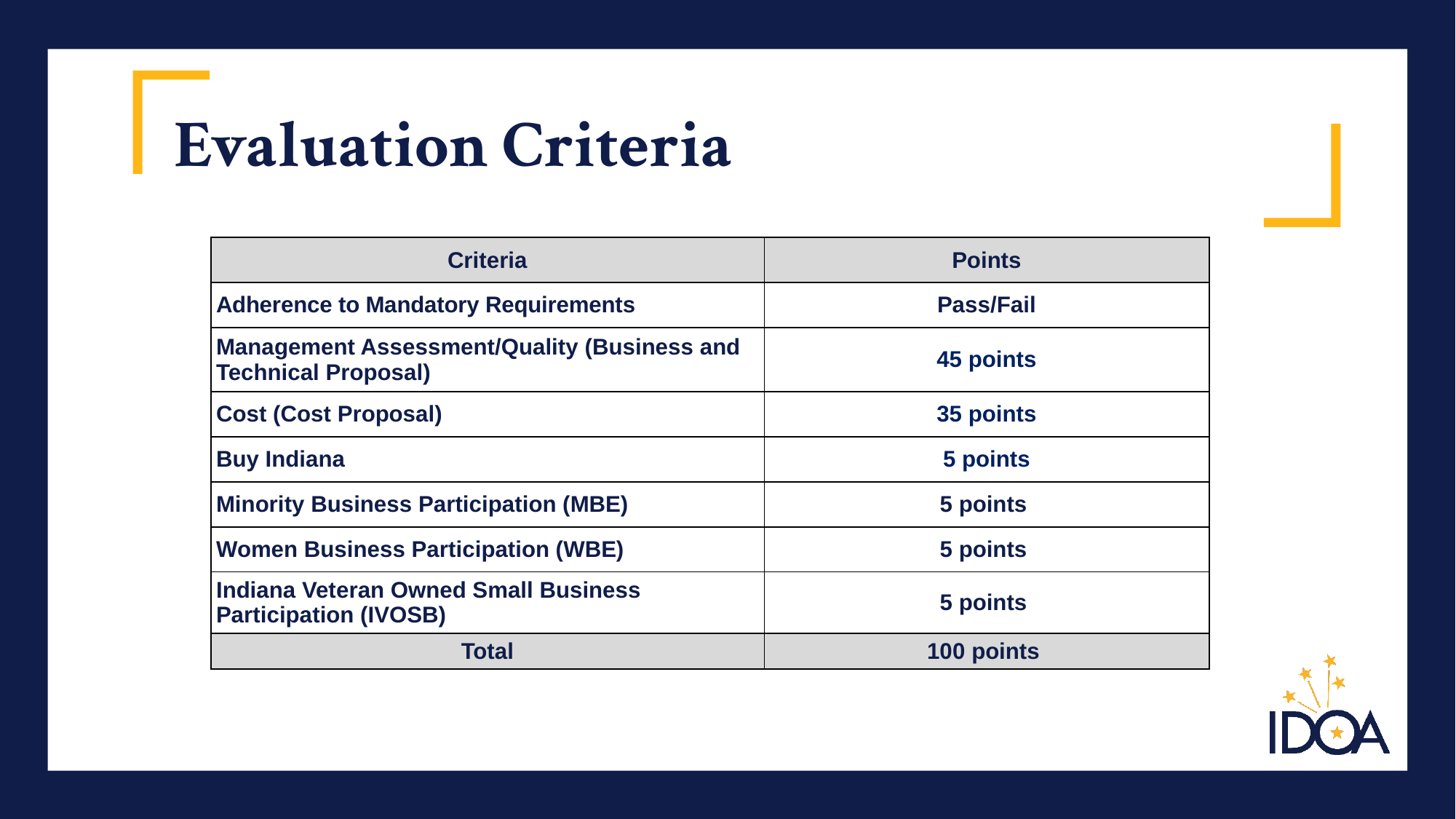

# Evaluation Criteria
| Criteria | Points |
| --- | --- |
| Adherence to Mandatory Requirements | Pass/Fail |
| Management Assessment/Quality (Business and Technical Proposal) | 45 points |
| Cost (Cost Proposal) | 35 points |
| Buy Indiana | 5 points |
| Minority Business Participation (MBE) | 5 points |
| Women Business Participation (WBE) | 5 points |
| Indiana Veteran Owned Small Business Participation (IVOSB) | 5 points |
| Total | 100 points |